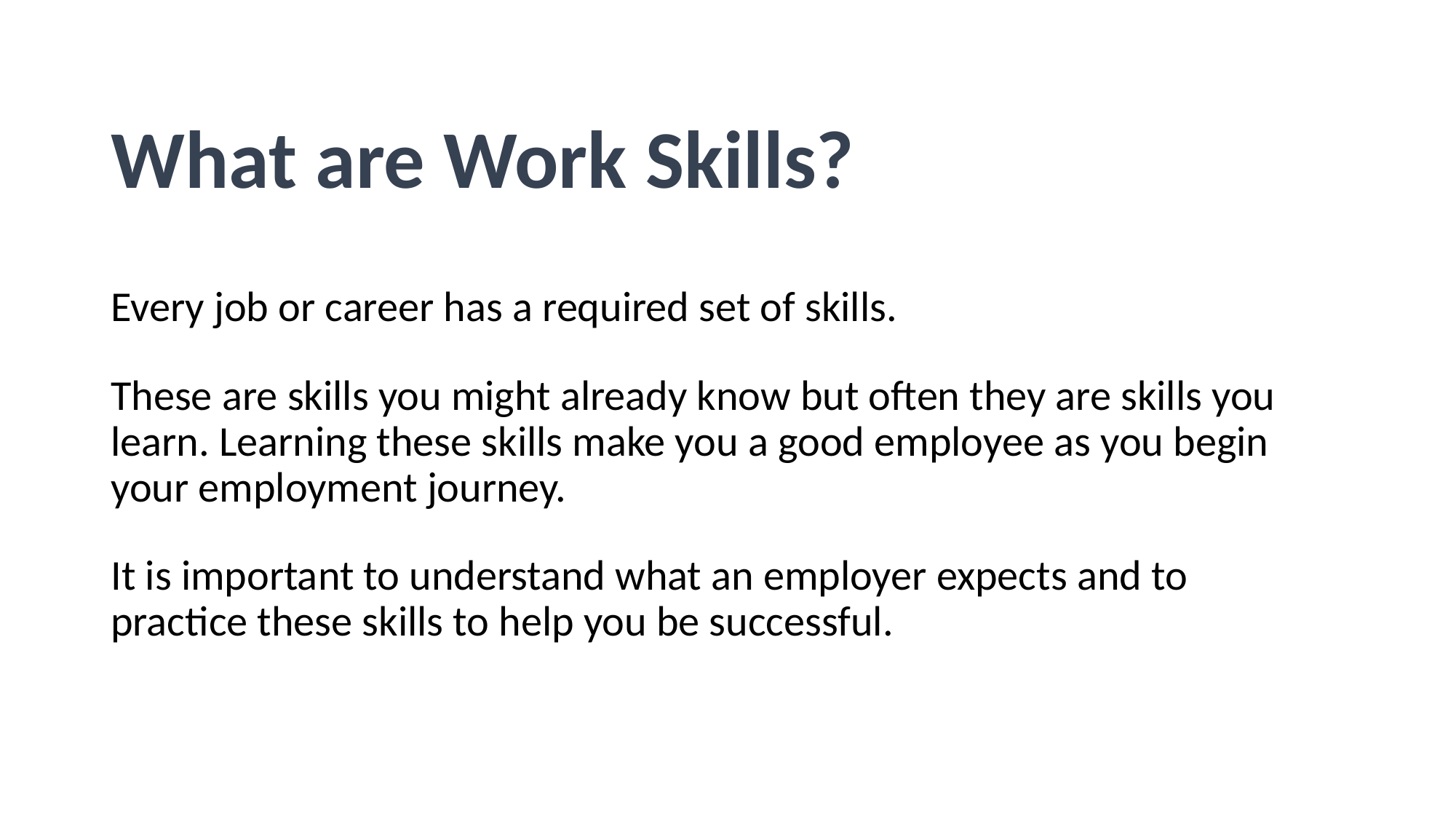

# What are Work Skills?
Every job or career has a required set of skills.
These are skills you might already know but often they are skills you learn. Learning these skills make you a good employee as you begin your employment journey.
It is important to understand what an employer expects and to practice these skills to help you be successful.